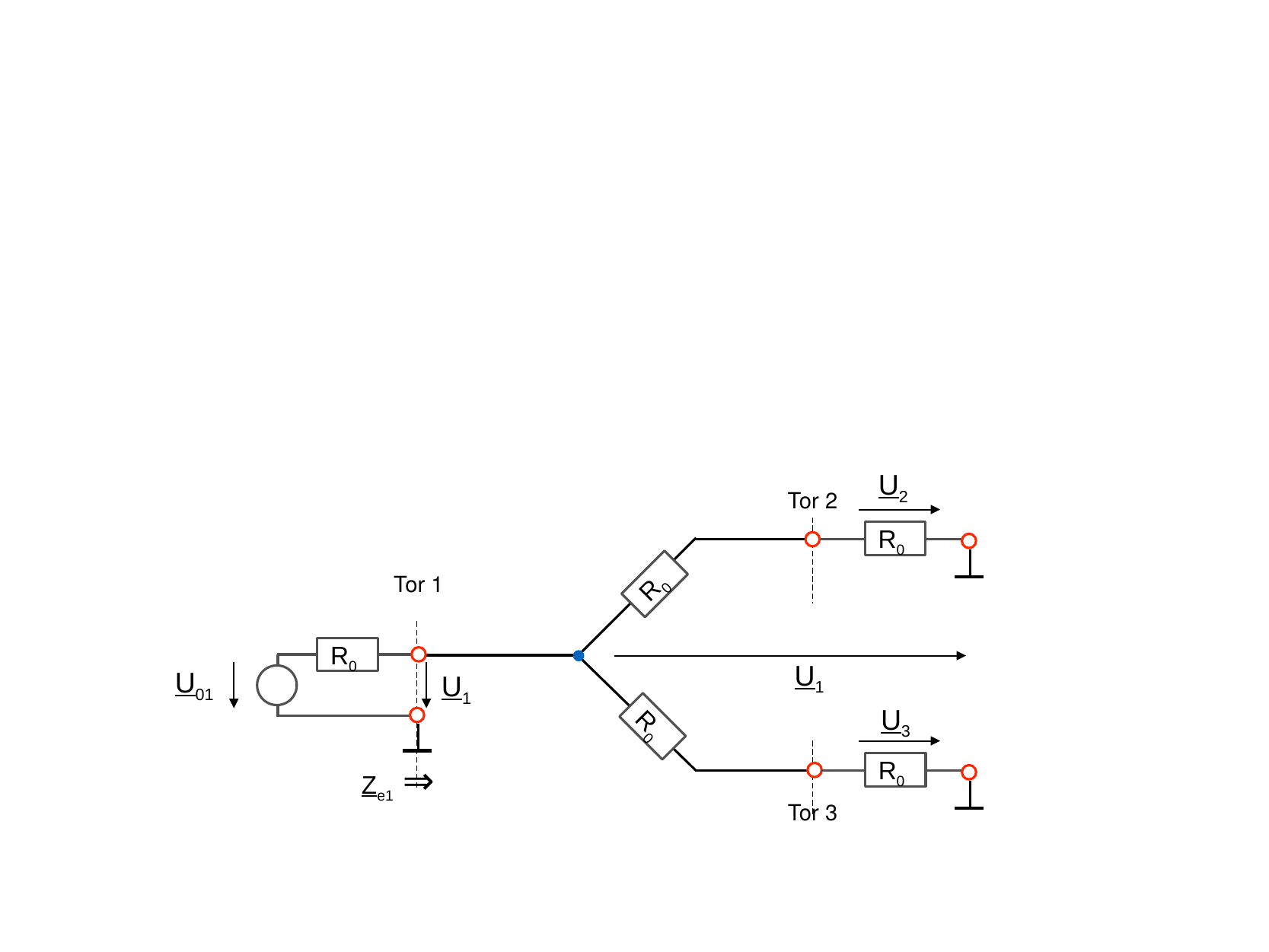

U2
Tor 2

R0

R0

Tor 1

R0

U1

U01
U1

U3
R0

R0

⇒
Ze1

Tor 3